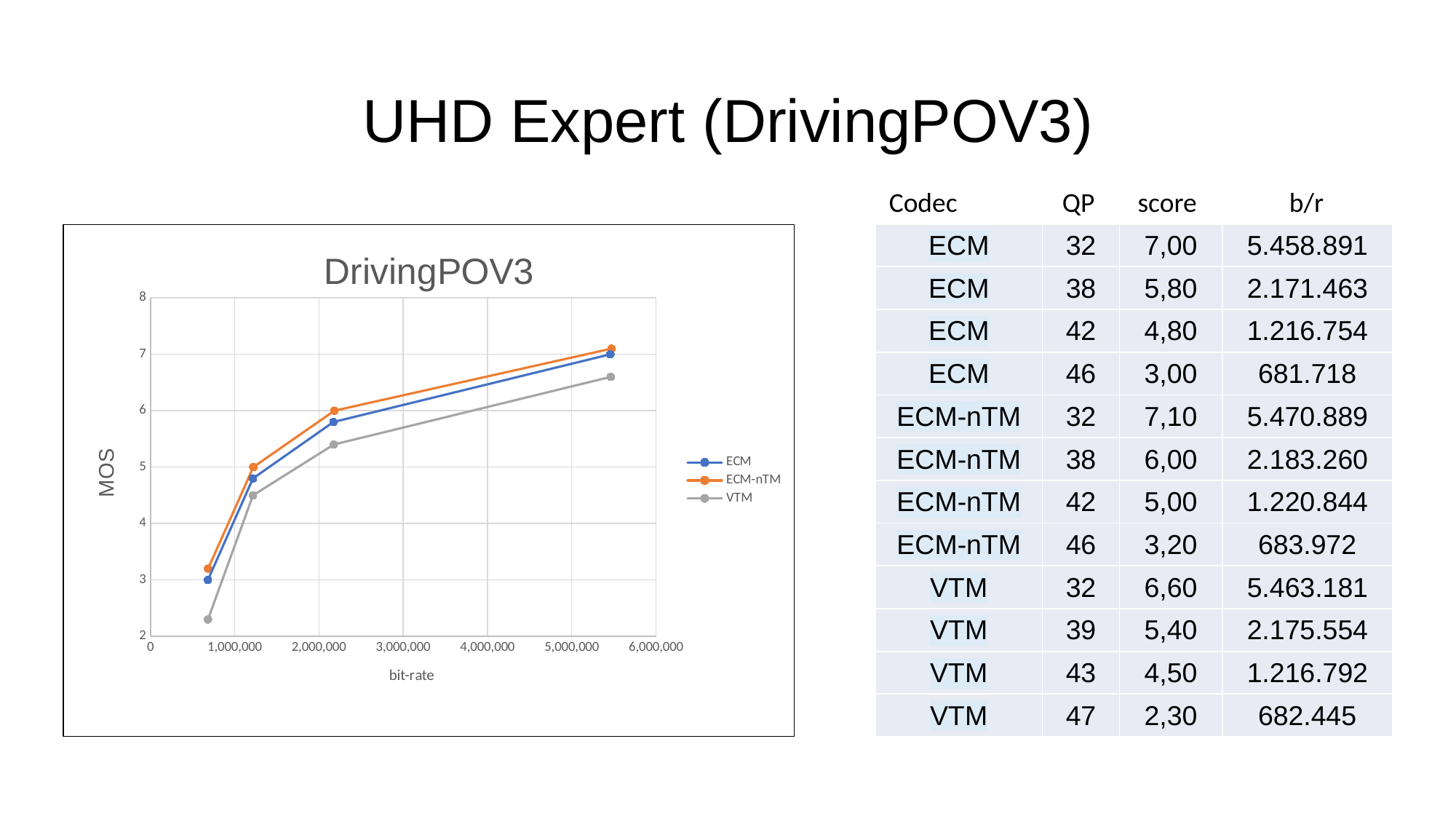

# UHD Expert (DrivingPOV3)
  Codec                 QP       score               b/r

### Chart: DrivingPOV3

| Category | ECM | ECM-nTM | VTM |
|---|---|---|---|
| ECM | 32 | 7,00 | 5.458.891 |
| --- | --- | --- | --- |
| ECM | 38 | 5,80 | 2.171.463 |
| ECM | 42 | 4,80 | 1.216.754 |
| ECM | 46 | 3,00 | 681.718 |
| ECM-nTM | 32 | 7,10 | 5.470.889 |
| ECM-nTM | 38 | 6,00 | 2.183.260 |
| ECM-nTM | 42 | 5,00 | 1.220.844 |
| ECM-nTM | 46 | 3,20 | 683.972 |
| VTM | 32 | 6,60 | 5.463.181 |
| VTM | 39 | 5,40 | 2.175.554 |
| VTM | 43 | 4,50 | 1.216.792 |
| VTM | 47 | 2,30 | 682.445 |